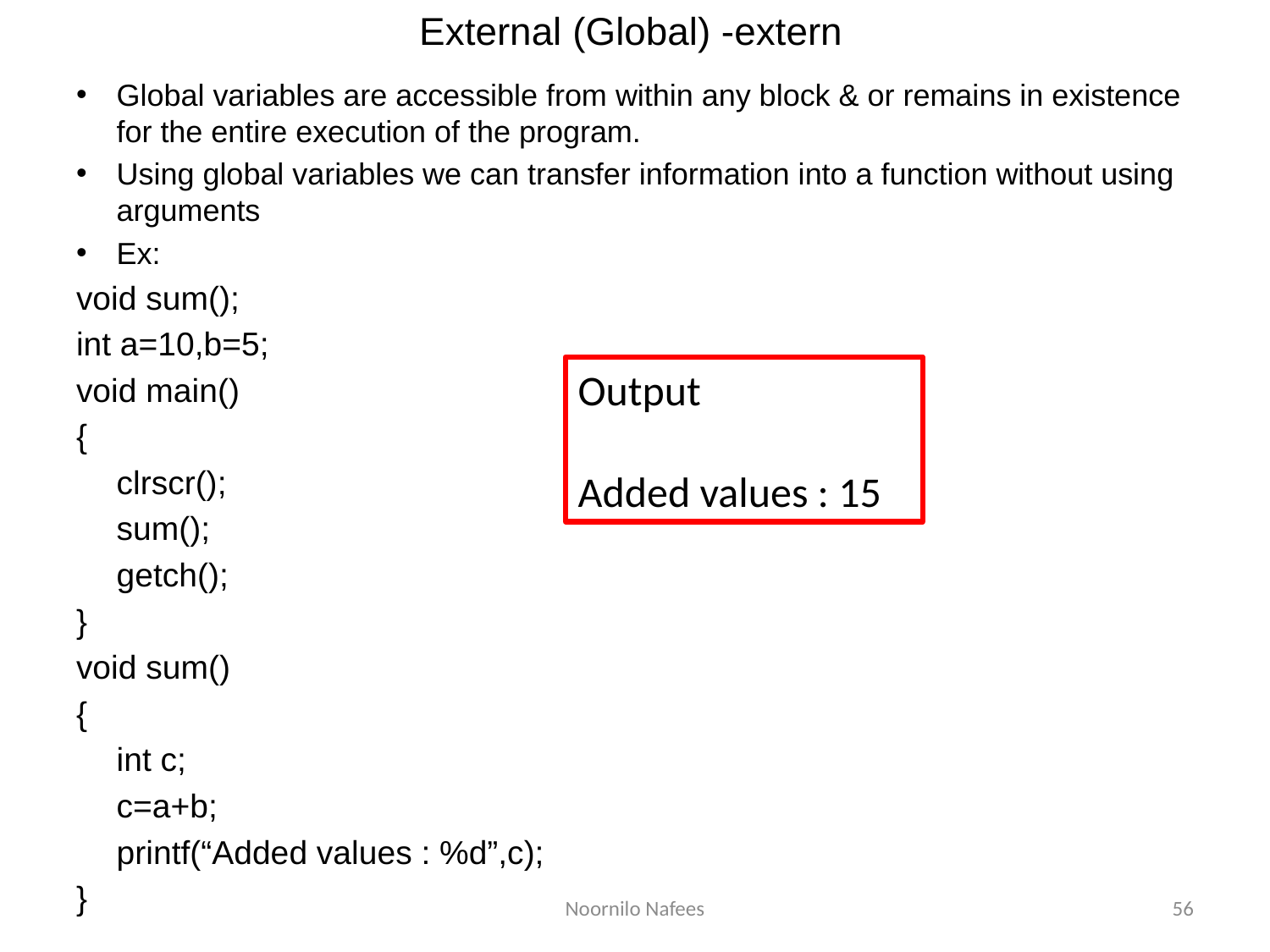

# External (Global) -extern
Global variables are accessible from within any block & or remains in existence for the entire execution of the program.
Using global variables we can transfer information into a function without using arguments
Ex:
void sum();
int a=10,b=5;
void main()
{
	clrscr();
	sum();
	getch();
}
void sum()
{
	int c;
	c=a+b;
	printf(“Added values : %d”,c);
}
Output

Added values : 15
Noornilo Nafees
56